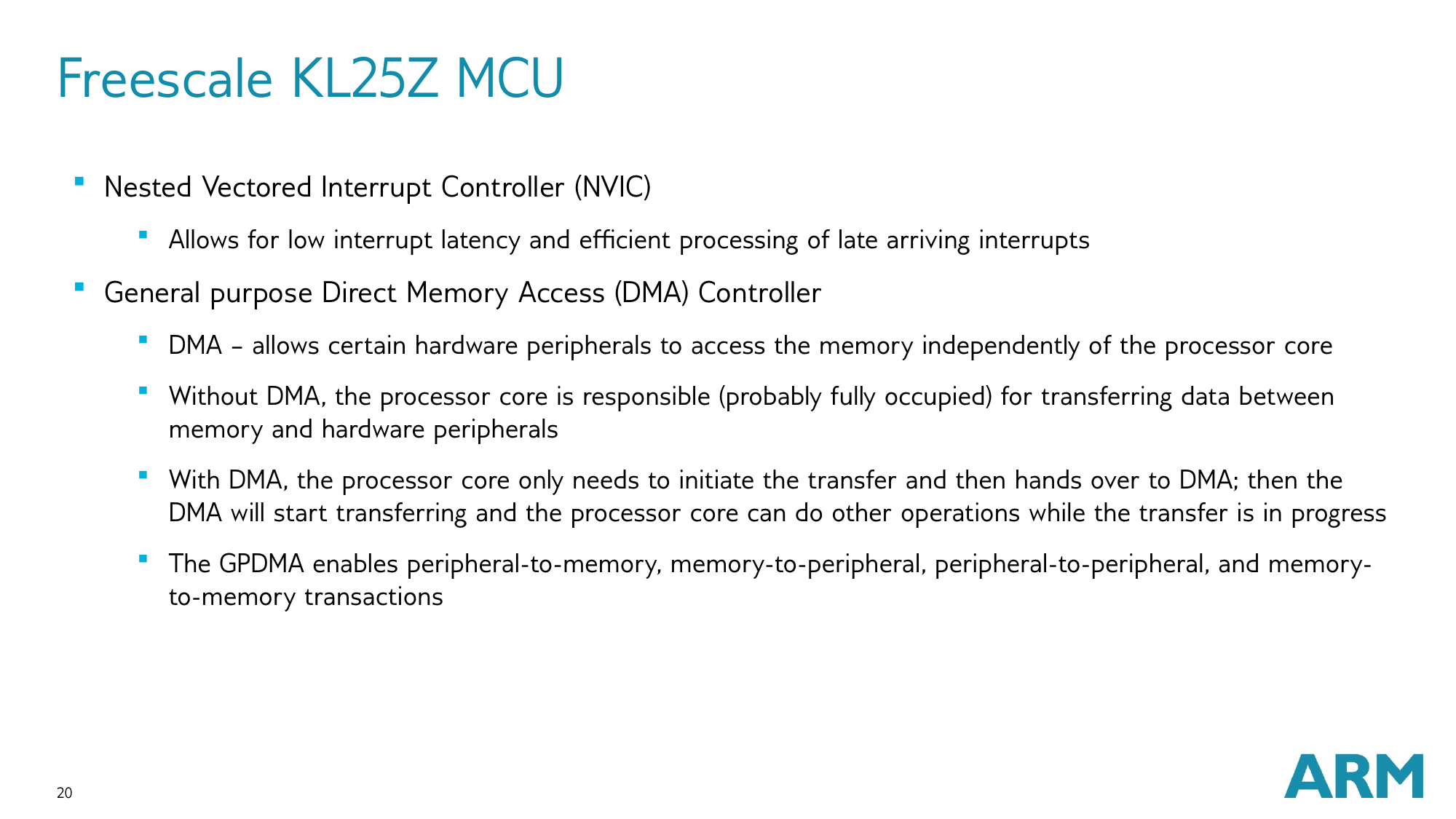

# Freescale KL25Z MCU
Nested Vectored Interrupt Controller (NVIC)
Allows for low interrupt latency and efficient processing of late arriving interrupts
General purpose Direct Memory Access (DMA) Controller
DMA – allows certain hardware peripherals to access the memory independently of the processor core
Without DMA, the processor core is responsible (probably fully occupied) for transferring data between memory and hardware peripherals
With DMA, the processor core only needs to initiate the transfer and then hands over to DMA; then the DMA will start transferring and the processor core can do other operations while the transfer is in progress
The GPDMA enables peripheral-to-memory, memory-to-peripheral, peripheral-to-peripheral, and memory-to-memory transactions